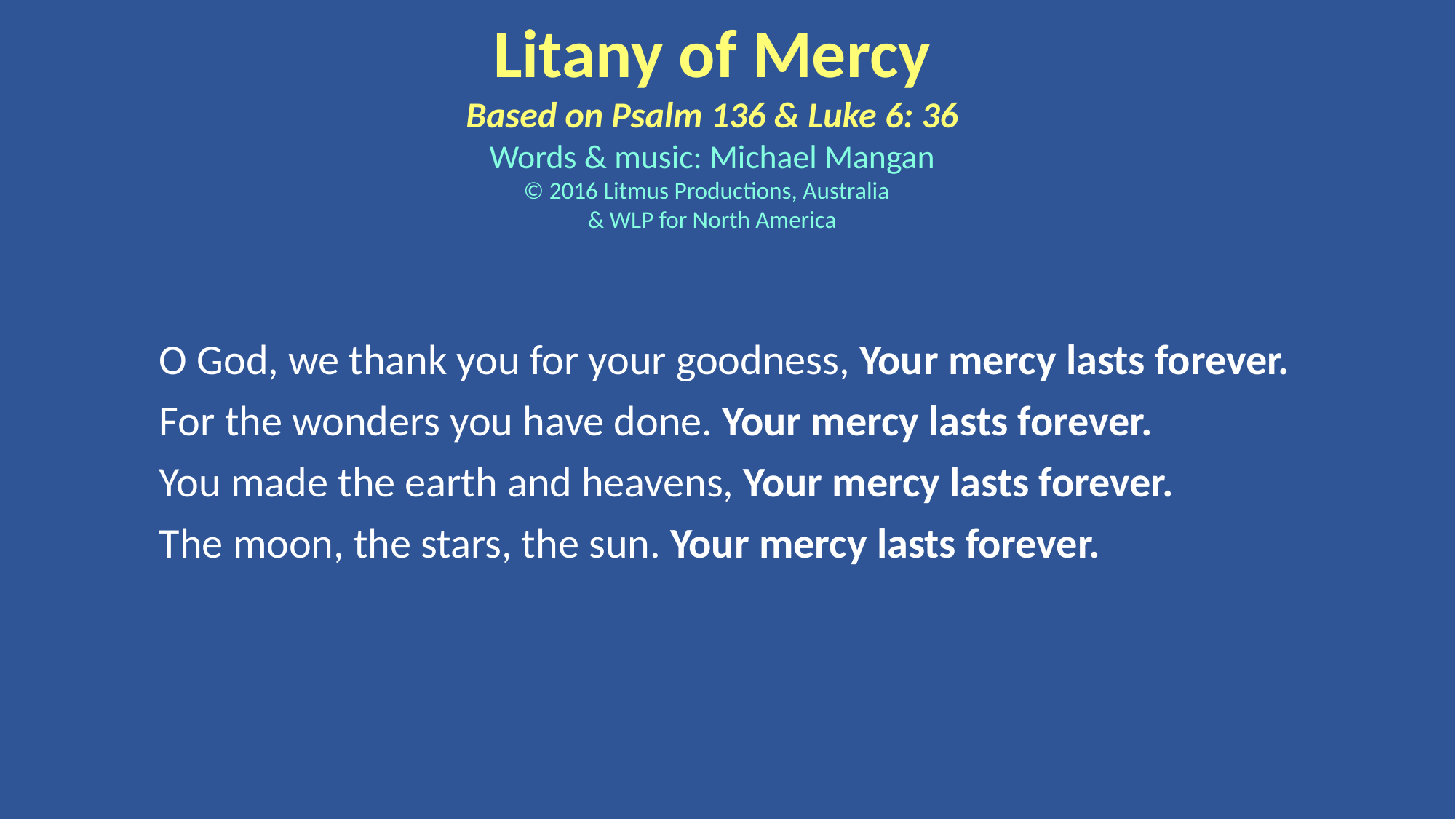

Litany of Mercy
Based on Psalm 136 & Luke 6: 36
Words & music: Michael Mangan
© 2016 Litmus Productions, Australia
& WLP for North America
O God, we thank you for your goodness, Your mercy lasts forever.
For the wonders you have done. Your mercy lasts forever.
You made the earth and heavens, Your mercy lasts forever.
The moon, the stars, the sun. Your mercy lasts forever.